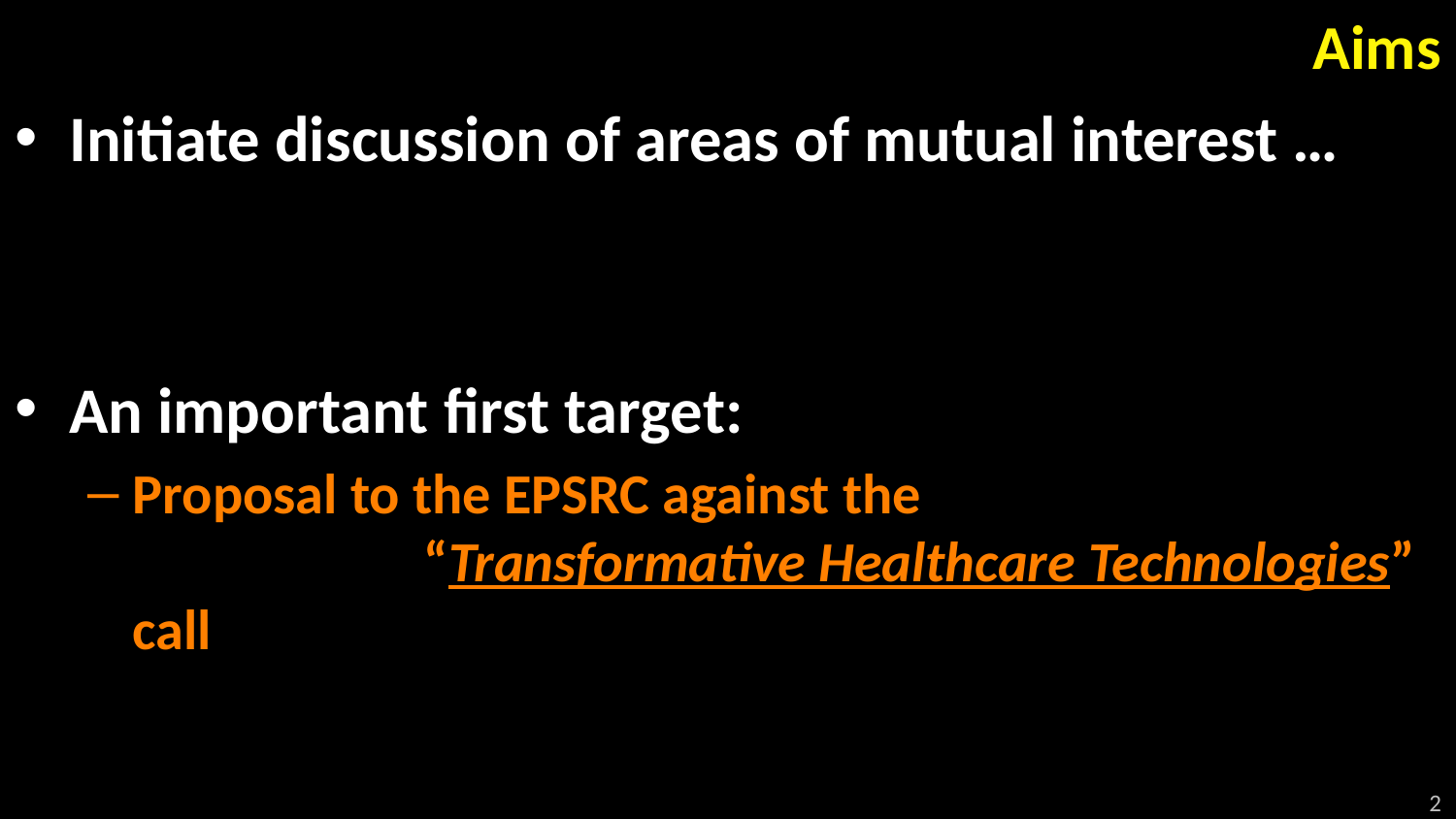

# Aims
Initiate discussion of areas of mutual interest …

An important first target:
Proposal to the EPSRC against the
		“Transformative Healthcare Technologies”
call
2